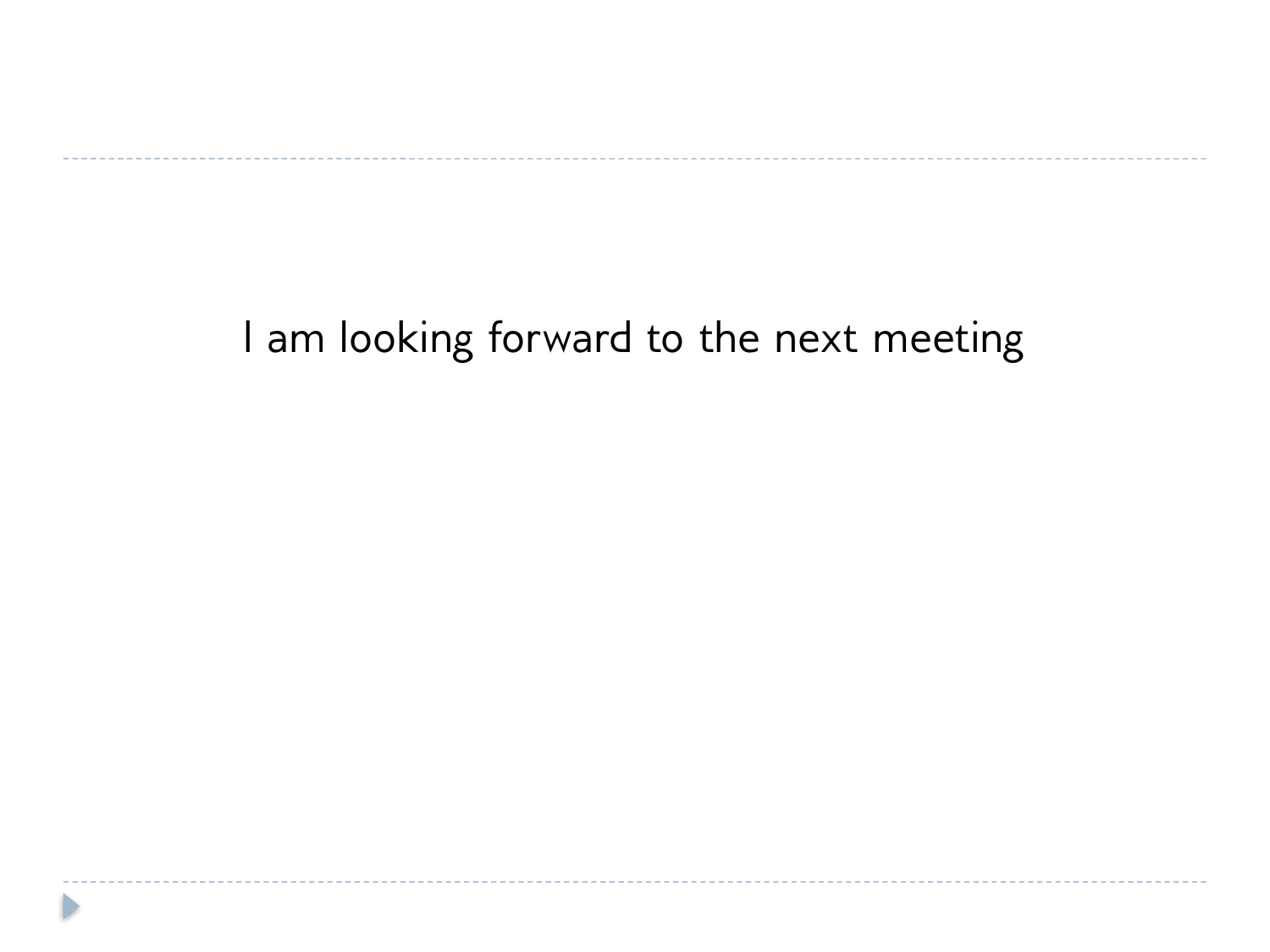

#

I am looking forward to the next meeting